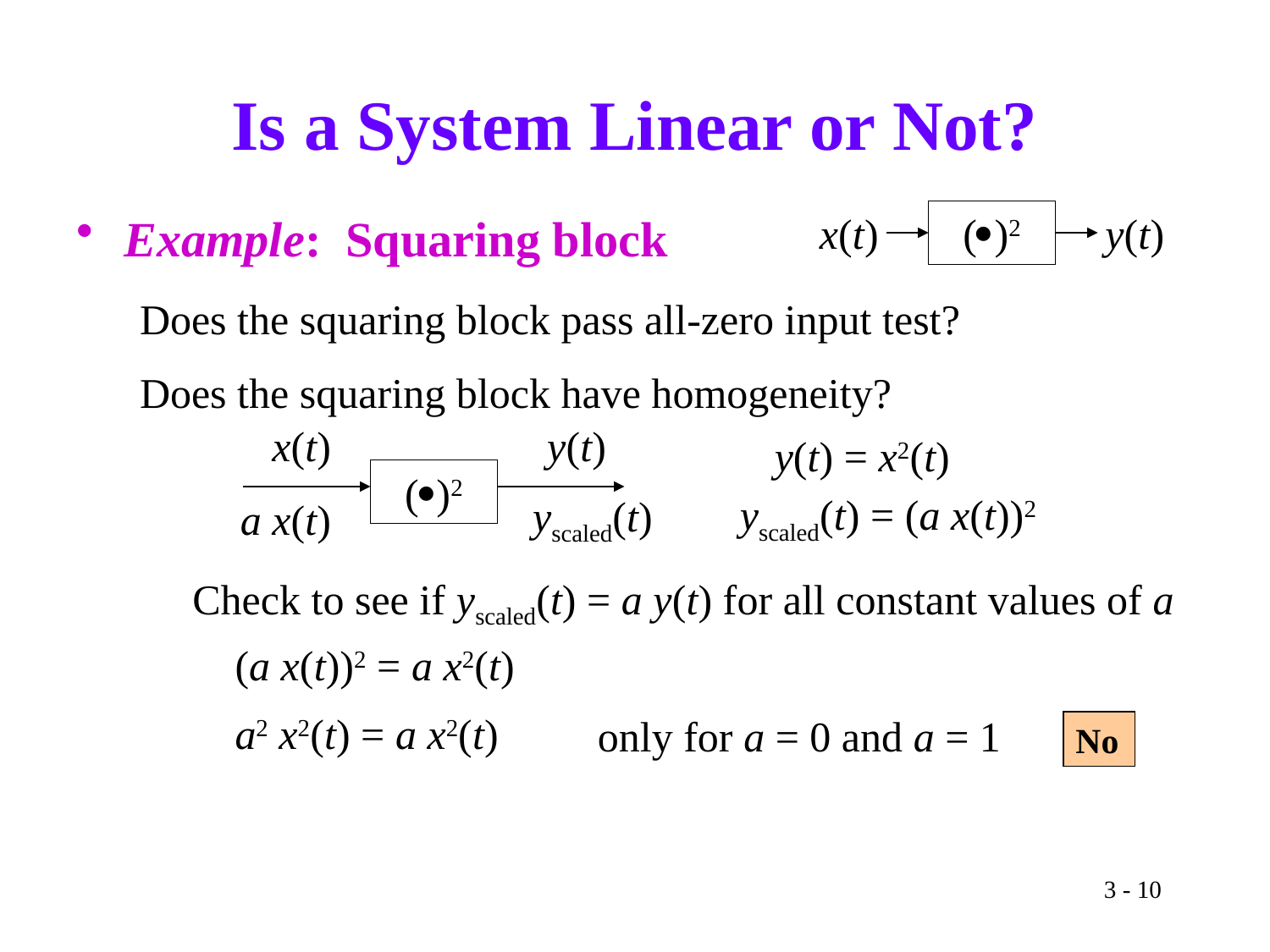

# Is a System Linear or Not?
Example:  Squaring block
x(t)
(•)2
y(t)
Does the squaring block pass all-zero input test?
Does the squaring block have homogeneity?
x(t)
y(t)
y(t) = x2(t)
(•)2
yscaled(t) = (a x(t))2
a x(t)
yscaled(t)
Check to see if yscaled(t) = a y(t) for all constant values of a
(a x(t))2 = a x2(t)
a2 x2(t) = a x2(t)
only for a = 0 and a = 1
No
3 - 10